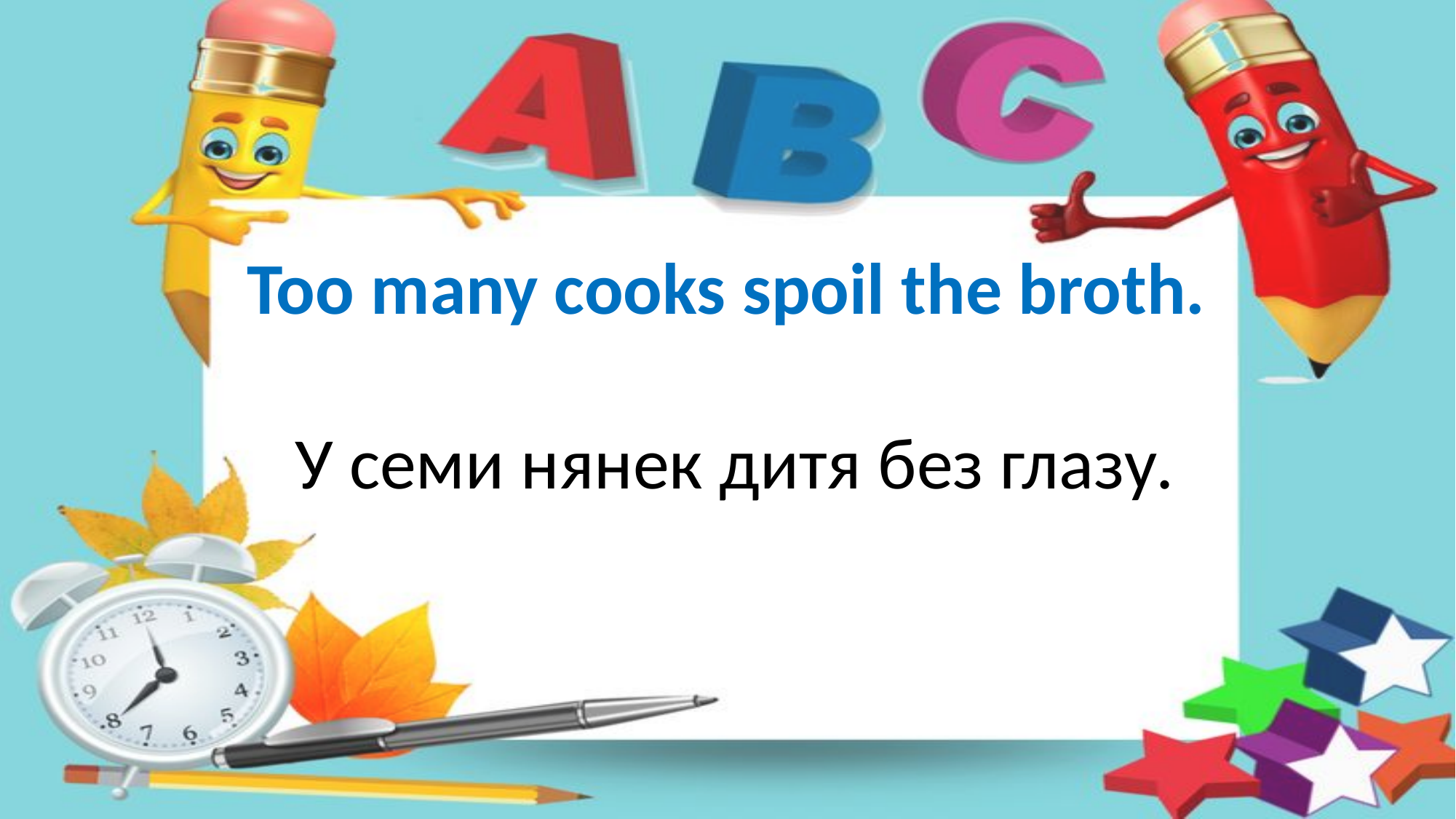

Too many cooks spoil the broth.

У семи нянек дитя без глазу.